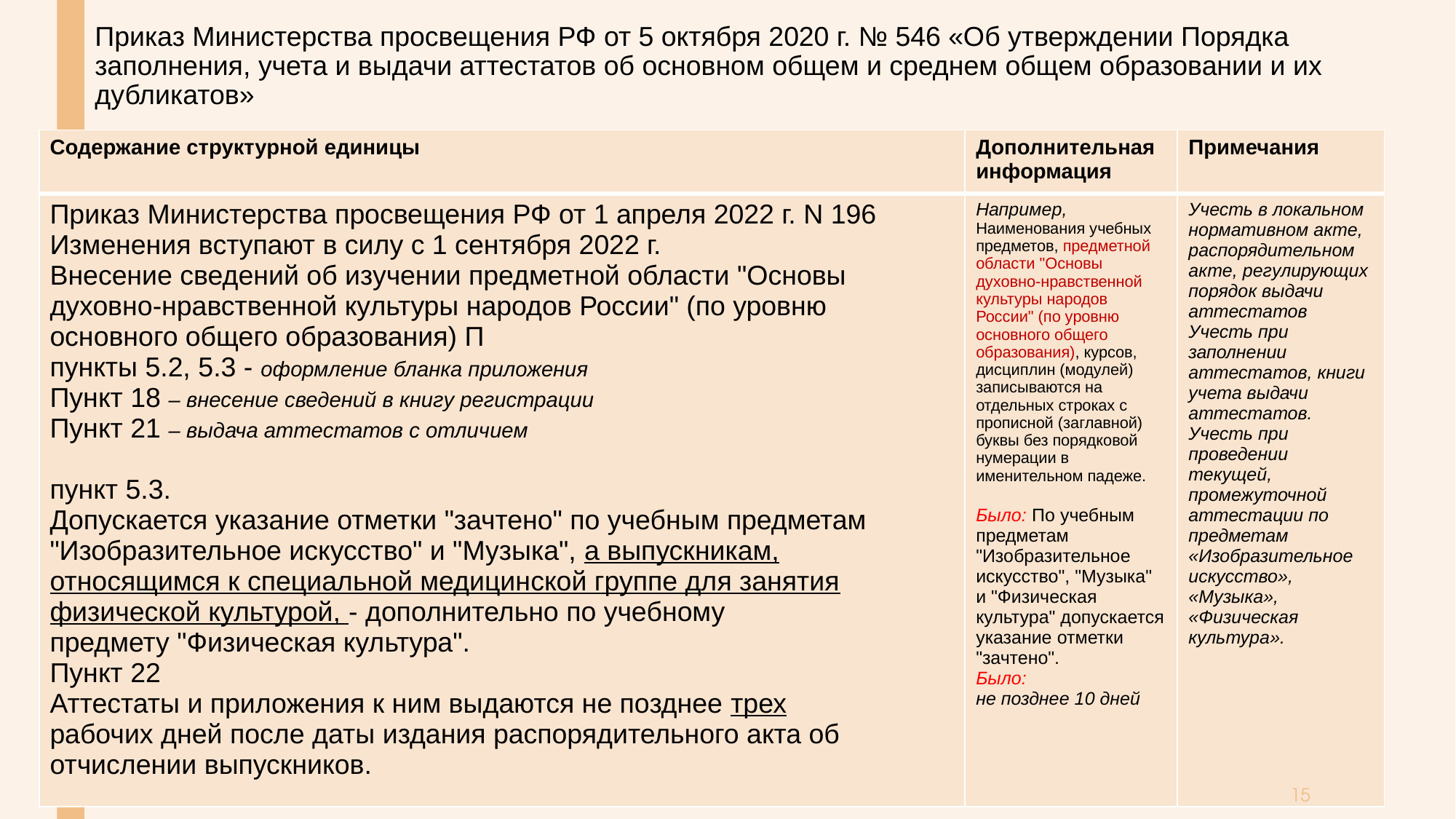

# Приказ Министерства просвещения РФ от 5 октября 2020 г. № 546 «Об утверждении Порядка заполнения, учета и выдачи аттестатов об основном общем и среднем общем образовании и их дубликатов»
| Содержание структурной единицы | Дополнительная информация | Примечания |
| --- | --- | --- |
| Приказ Министерства просвещения РФ от 1 апреля 2022 г. N 196 Изменения вступают в силу с 1 сентября 2022 г. Внесение сведений об изучении предметной области "Основы духовно-нравственной культуры народов России" (по уровню основного общего образования) П пункты 5.2, 5.3 - оформление бланка приложения Пункт 18 – внесение сведений в книгу регистрации Пункт 21 – выдача аттестатов с отличием пункт 5.3. Допускается указание отметки "зачтено" по учебным предметам "Изобразительное искусство" и "Музыка", а выпускникам, относящимся к специальной медицинской группе для занятия физической культурой, - дополнительно по учебному предмету "Физическая культура". Пункт 22 Аттестаты и приложения к ним выдаются не позднее трех рабочих дней после даты издания распорядительного акта об отчислении выпускников. | Например, Наименования учебных предметов, предметной области "Основы духовно-нравственной культуры народов России" (по уровню основного общего образования), курсов, дисциплин (модулей) записываются на отдельных строках с прописной (заглавной) буквы без порядковой нумерации в именительном падеже. Было: По учебным предметам "Изобразительное искусство", "Музыка" и "Физическая культура" допускается указание отметки "зачтено". Было: не позднее 10 дней | Учесть в локальном нормативном акте, распорядительном акте, регулирующих порядок выдачи аттестатов Учесть при заполнении аттестатов, книги учета выдачи аттестатов. Учесть при проведении текущей, промежуточной аттестации по предметам «Изобразительное искусство», «Музыка», «Физическая культура». |
15